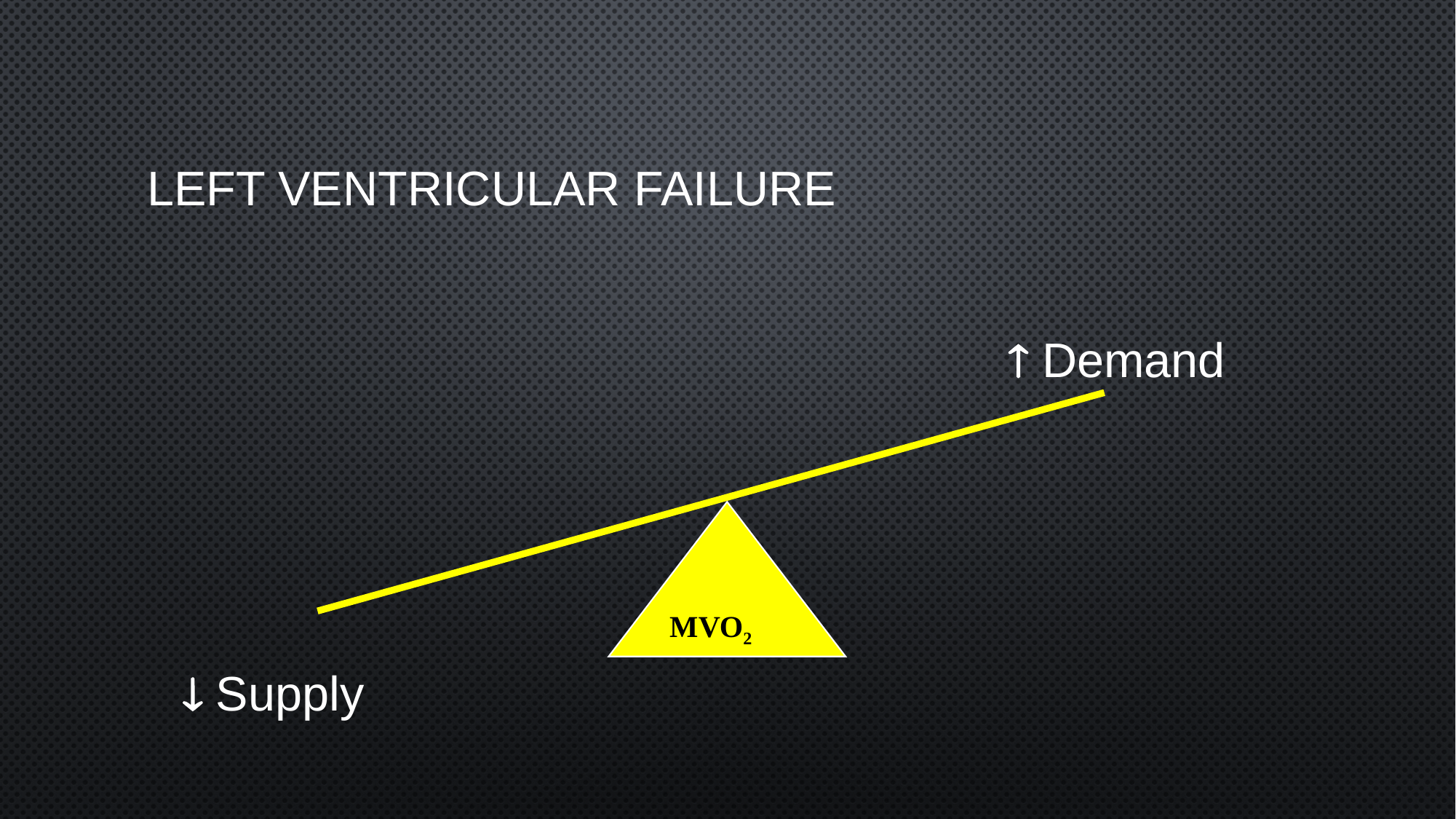

# Left Ventricular Failure
↑ Demand

MVO2
↓ Supply